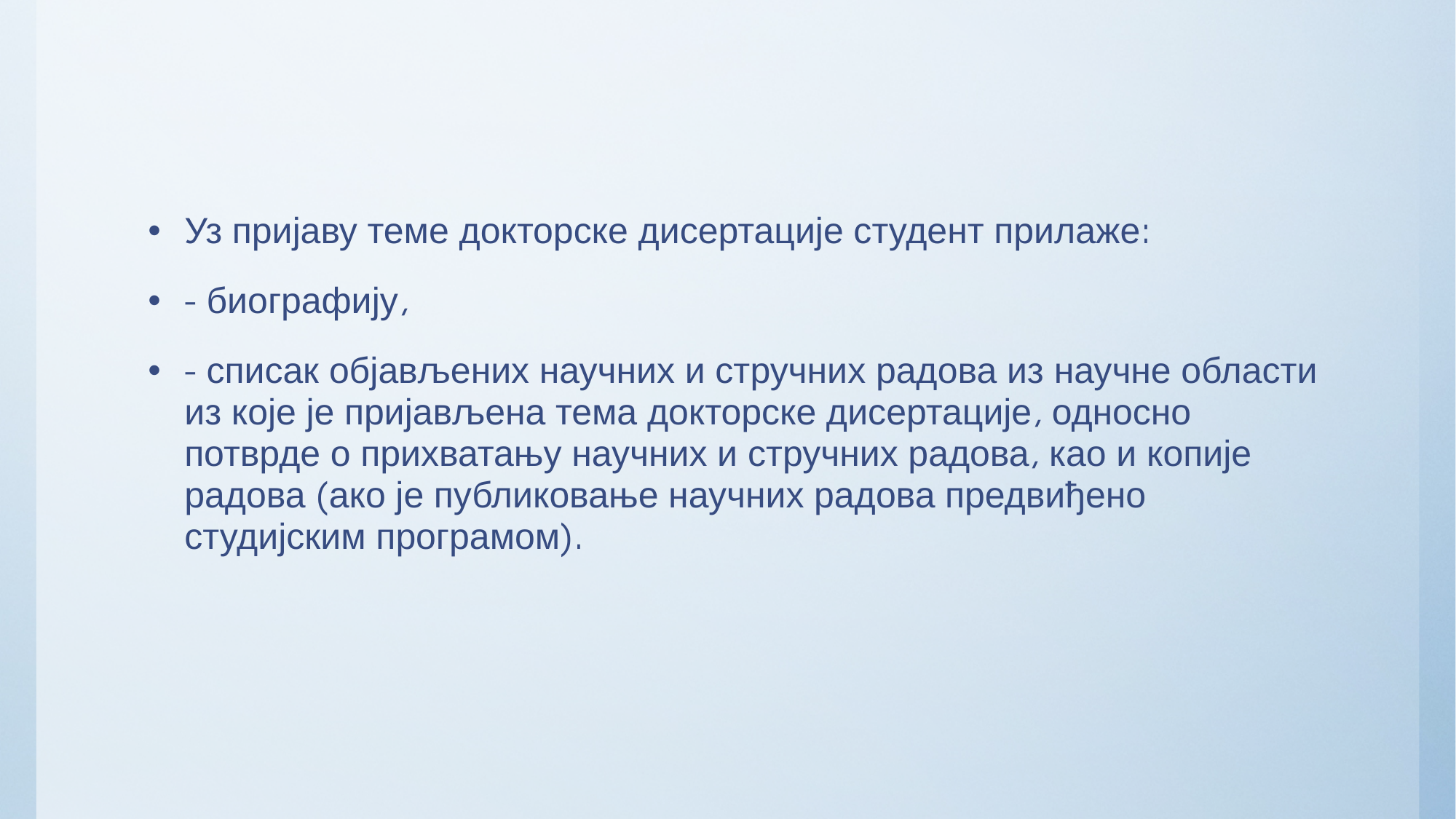

#
Уз пријаву теме докторске дисертације студент прилаже:
- биографију,
- списак објављених научних и стручних радова из научне области из које је пријављена тема докторске дисертације, односно потврде о прихватању научних и стручних радова, као и копије радова (ако је публиковање научних радова предвиђено студијским програмом).